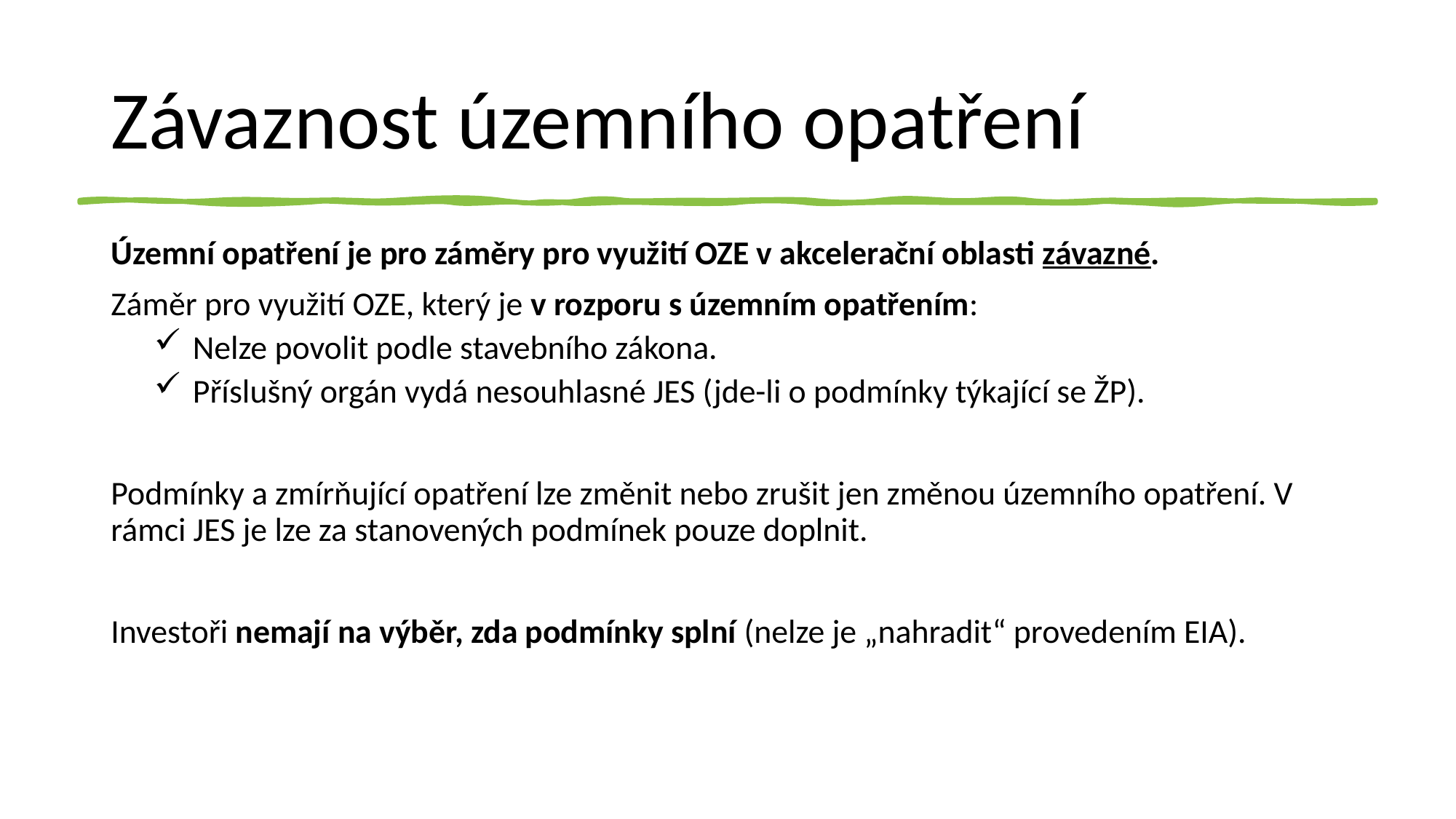

# Závaznost územního opatření

Územní opatření je pro záměry pro využití OZE v akcelerační oblasti závazné.
Záměr pro využití OZE, který je v rozporu s územním opatřením:
Nelze povolit podle stavebního zákona.
Příslušný orgán vydá nesouhlasné JES (jde-li o podmínky týkající se ŽP).

Podmínky a zmírňující opatření lze změnit nebo zrušit jen změnou územního opatření. V rámci JES je lze za stanovených podmínek pouze doplnit.

Investoři nemají na výběr, zda podmínky splní (nelze je „nahradit“ provedením EIA).